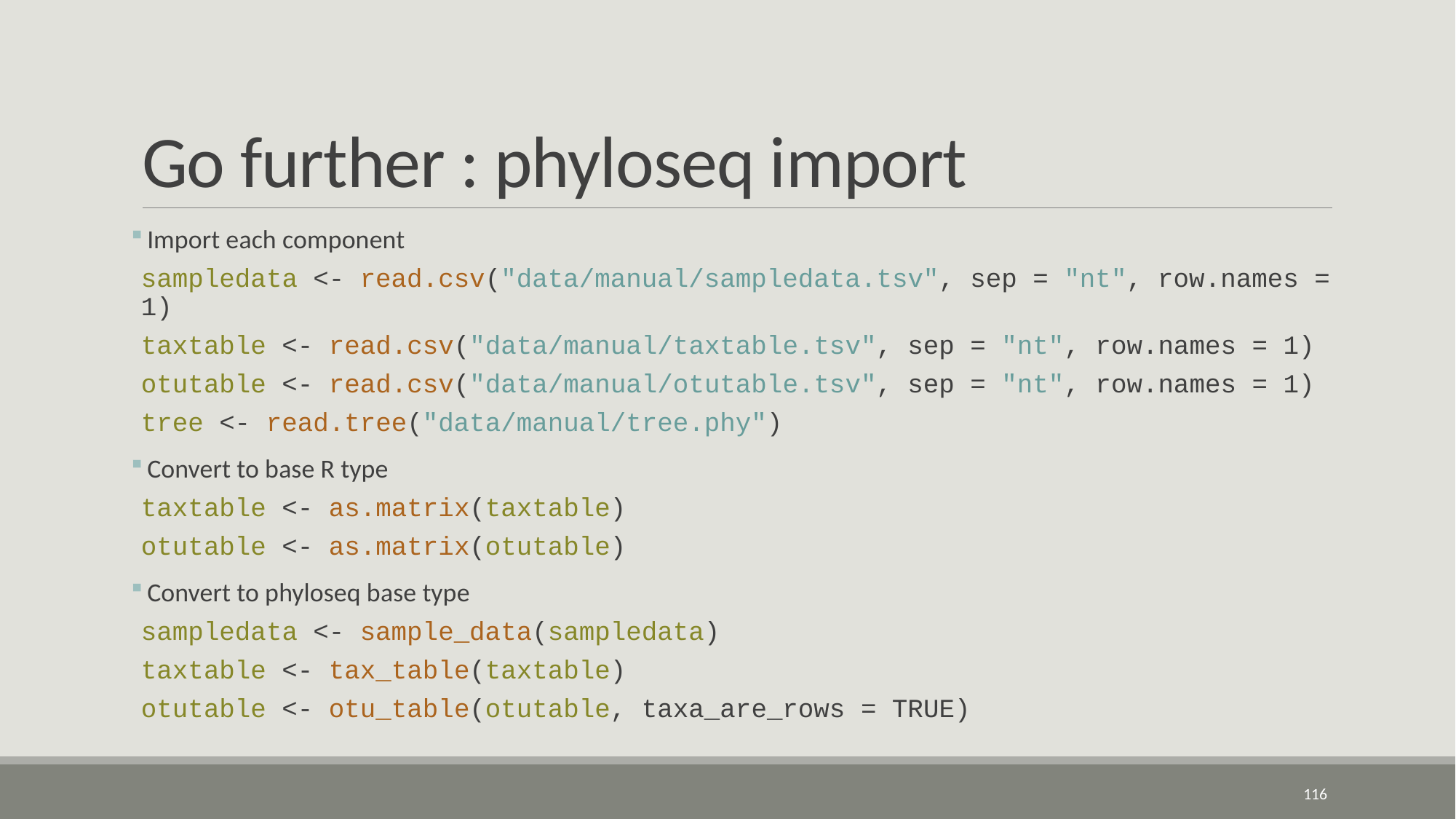

# Go further : phyloseq import
 Import each component
sampledata <- read.csv("data/manual/sampledata.tsv", sep = "nt", row.names = 1)
taxtable <- read.csv("data/manual/taxtable.tsv", sep = "nt", row.names = 1)
otutable <- read.csv("data/manual/otutable.tsv", sep = "nt", row.names = 1)
tree <- read.tree("data/manual/tree.phy")
 Convert to base R type
taxtable <- as.matrix(taxtable)
otutable <- as.matrix(otutable)
 Convert to phyloseq base type
sampledata <- sample_data(sampledata)
taxtable <- tax_table(taxtable)
otutable <- otu_table(otutable, taxa_are_rows = TRUE)
116